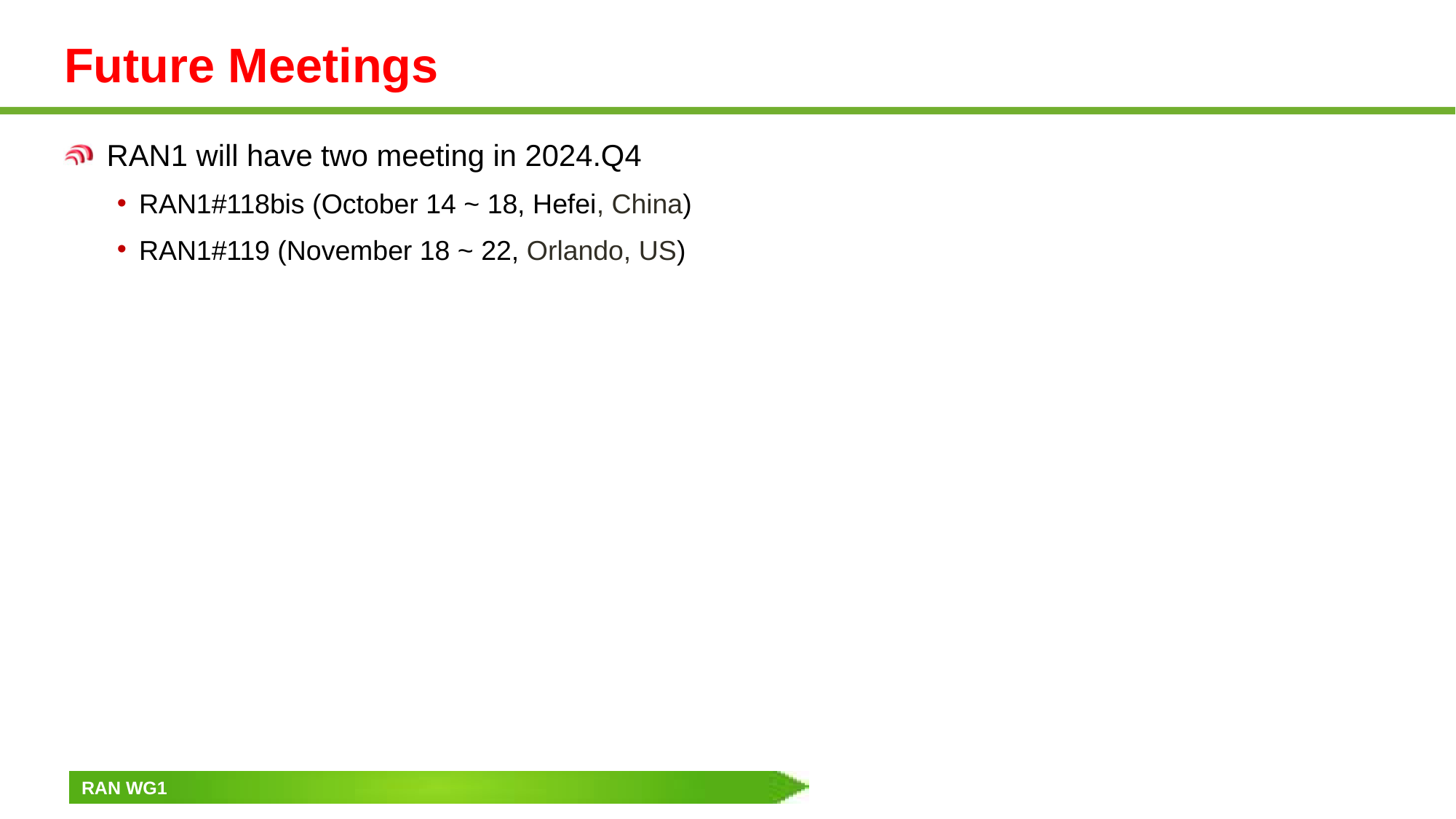

# Future Meetings
RAN1 will have two meeting in 2024.Q4
RAN1#118bis (October 14 ~ 18, Hefei, China)
RAN1#119 (November 18 ~ 22, Orlando, US)